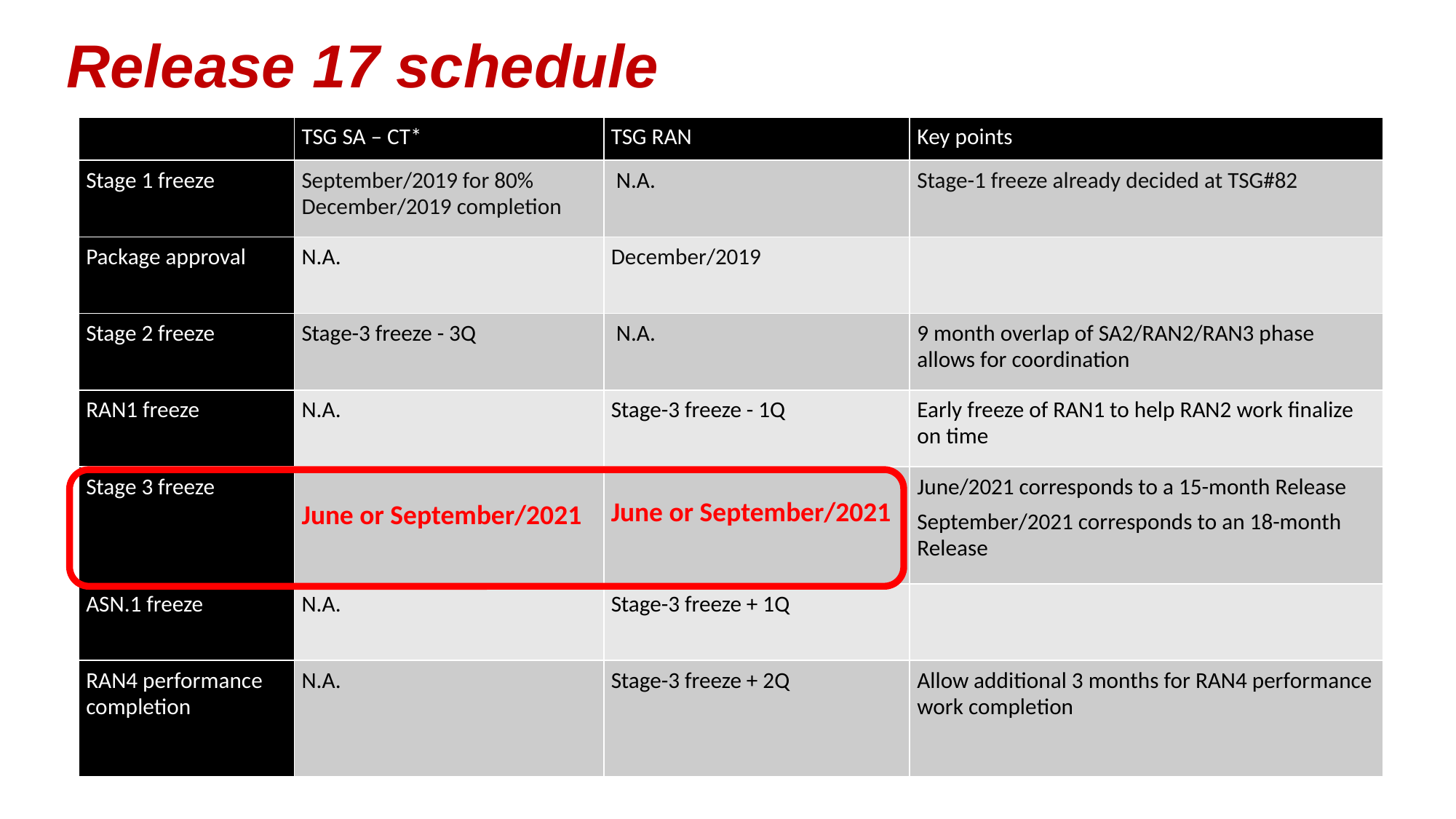

Release 17 schedule
|  | TSG SA – CT\* | TSG RAN | Key points |
| --- | --- | --- | --- |
| Stage 1 freeze | September/2019 for 80% December/2019 completion | N.A. | Stage-1 freeze already decided at TSG#82 |
| Package approval | N.A. | December/2019 |  |
| Stage 2 freeze | Stage-3 freeze - 3Q | N.A. | 9 month overlap of SA2/RAN2/RAN3 phase allows for coordination |
| RAN1 freeze | N.A. | Stage-3 freeze - 1Q | Early freeze of RAN1 to help RAN2 work finalize on time |
| Stage 3 freeze | June or September/2021 | June or September/2021 | June/2021 corresponds to a 15-month Release September/2021 corresponds to an 18-month Release |
| ASN.1 freeze | N.A. | Stage-3 freeze + 1Q |  |
| RAN4 performance completion | N.A. | Stage-3 freeze + 2Q | Allow additional 3 months for RAN4 performance work completion |